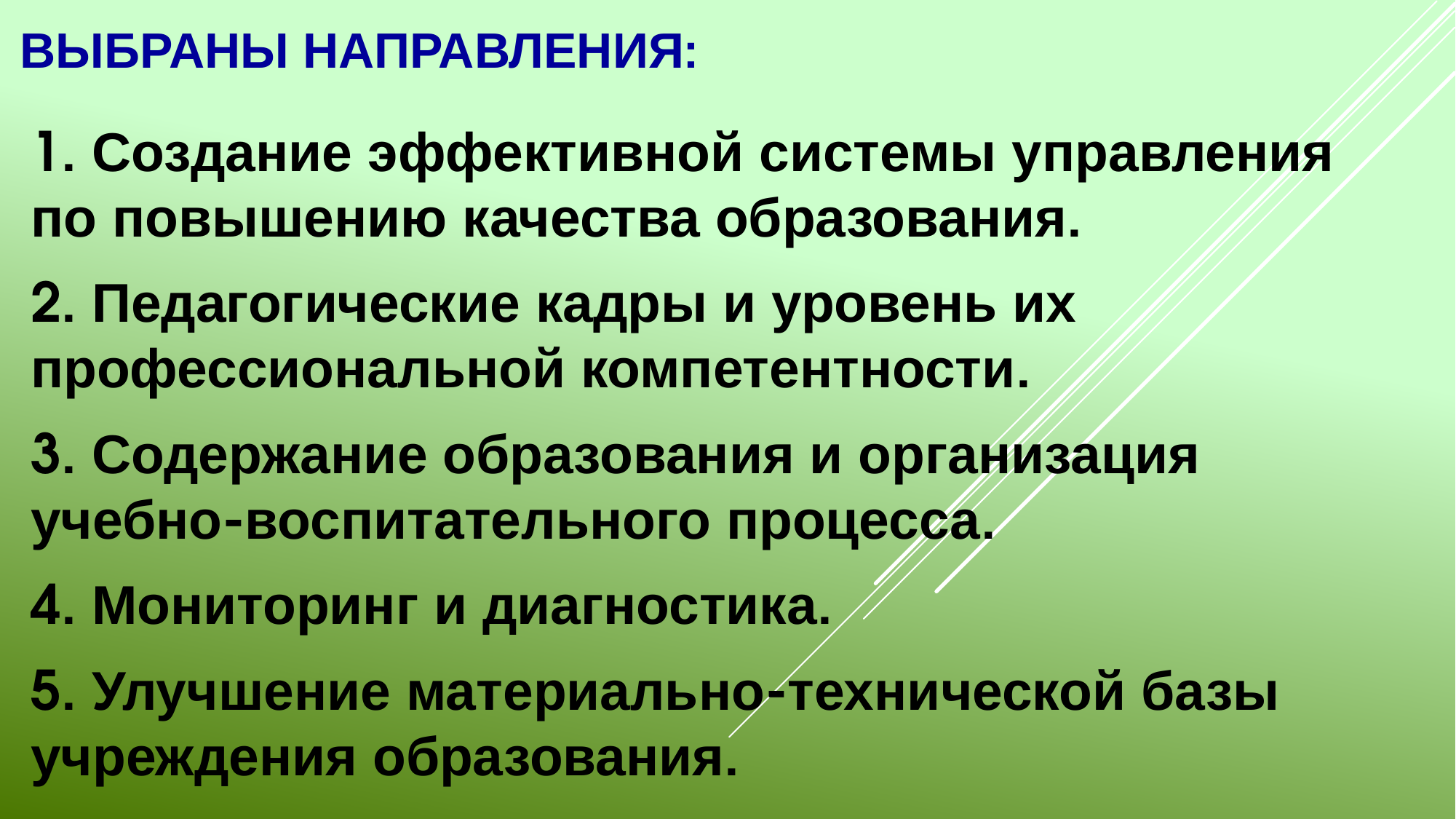

# Выбраны направления:
1. Создание эффективной системы управления по повышению качества образования.
2. Педагогические кадры и уровень их профессиональной компетентности.
3. Содержание образования и организация учебно-воспитательного процесса.
4. Мониторинг и диагностика.
5. Улучшение материально-технической базы учреждения образования.